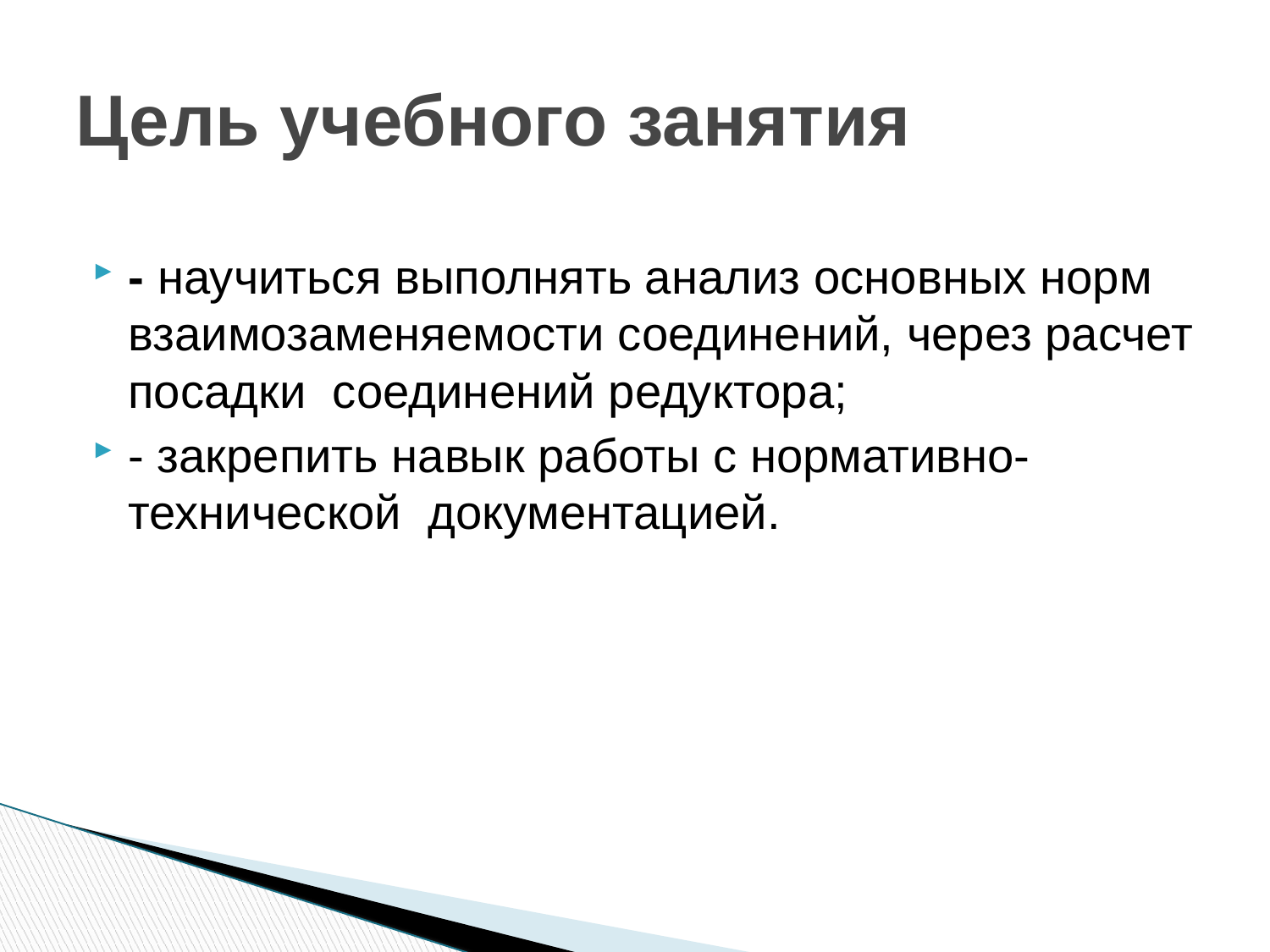

# Цель учебного занятия

- научиться выполнять анализ основных норм взаимозаменяемости соединений, через расчет посадки  соединений редуктора;
- закрепить навык работы с нормативно-технической  документацией.